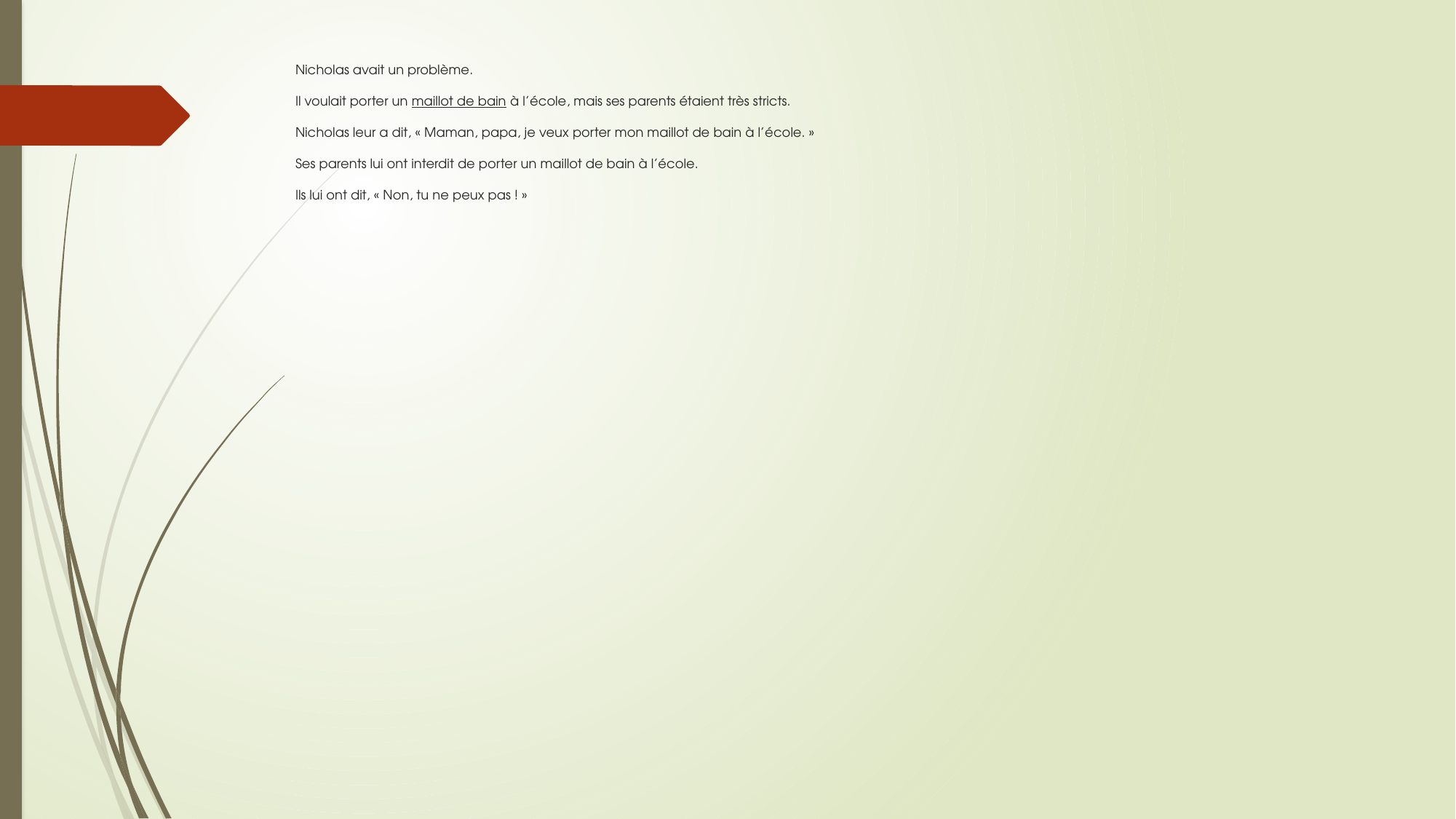

# Nicholas avait un problème. Il voulait porter un maillot de bain à l’école, mais ses parents étaient très stricts. Nicholas leur a dit, « Maman, papa, je veux porter mon maillot de bain à l’école. » Ses parents lui ont interdit de porter un maillot de bain à l’école. Ils lui ont dit, « Non, tu ne peux pas ! »